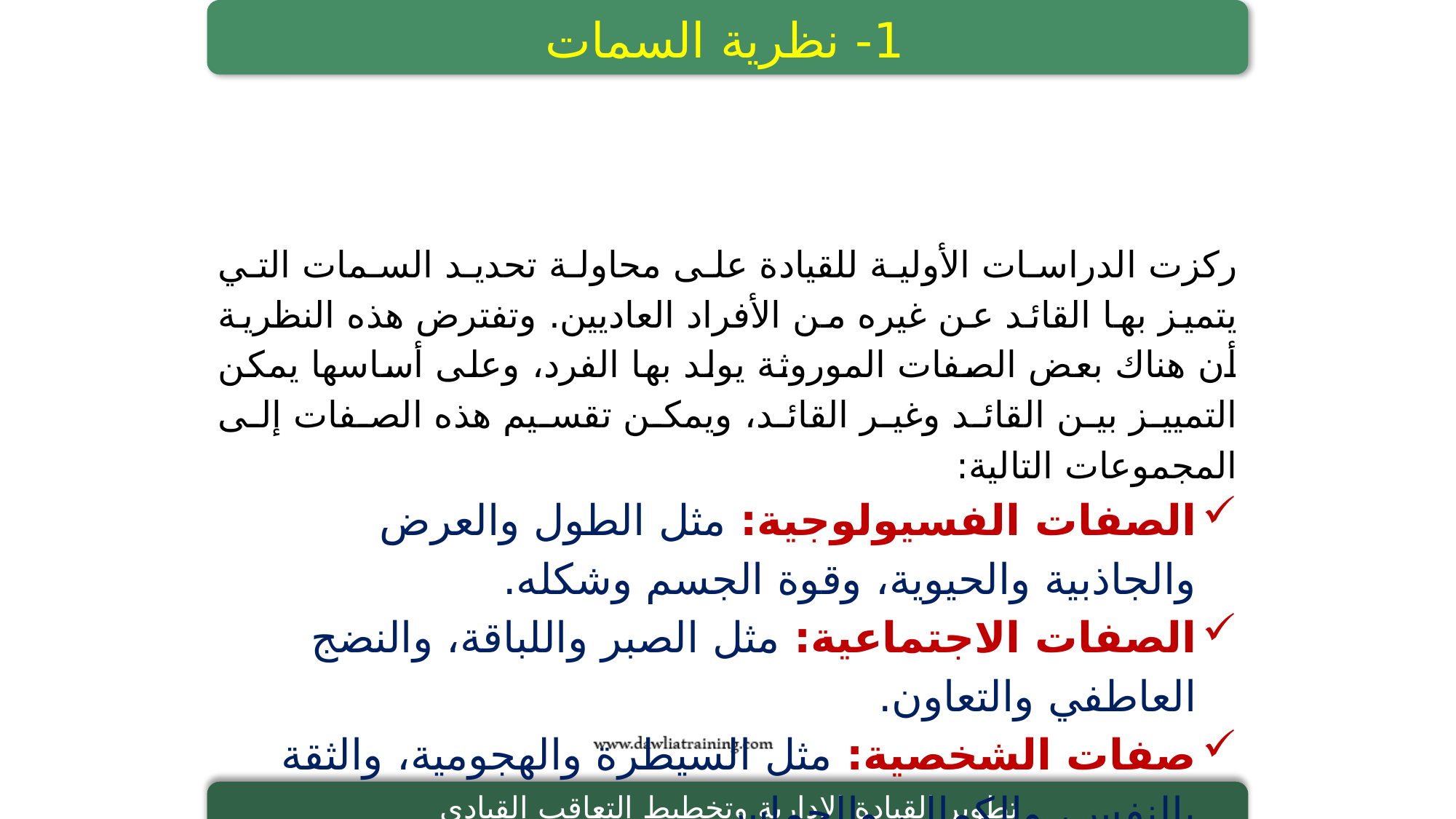

1- نظرية السمات
ركزت الدراسات الأولية للقيادة على محاولة تحديد السمات التي يتميز بها القائد عن غيره من الأفراد العاديين. وتفترض هذه النظرية أن هناك بعض الصفات الموروثة يولد بها الفرد، وعلى أساسها يمكن التمييز بين القائد وغير القائد، ويمكن تقسيم هذه الصفات إلى المجموعات التالية:
الصفات الفسيولوجية: مثل الطول والعرض والجاذبية والحيوية، وقوة الجسم وشكله.
الصفات الاجتماعية: مثل الصبر واللباقة، والنضج العاطفي والتعاون.
صفات الشخصية: مثل السيطرة والهجومية، والثقة بالنفس، والكمال، والحماس.
الصفات الذاتية: مثل المهارات اللغوية والتقدير، والذكاء، والانجاز، والمسؤولية.

تطوير القيادة الإدارية وتخطيط التعاقب القيادي